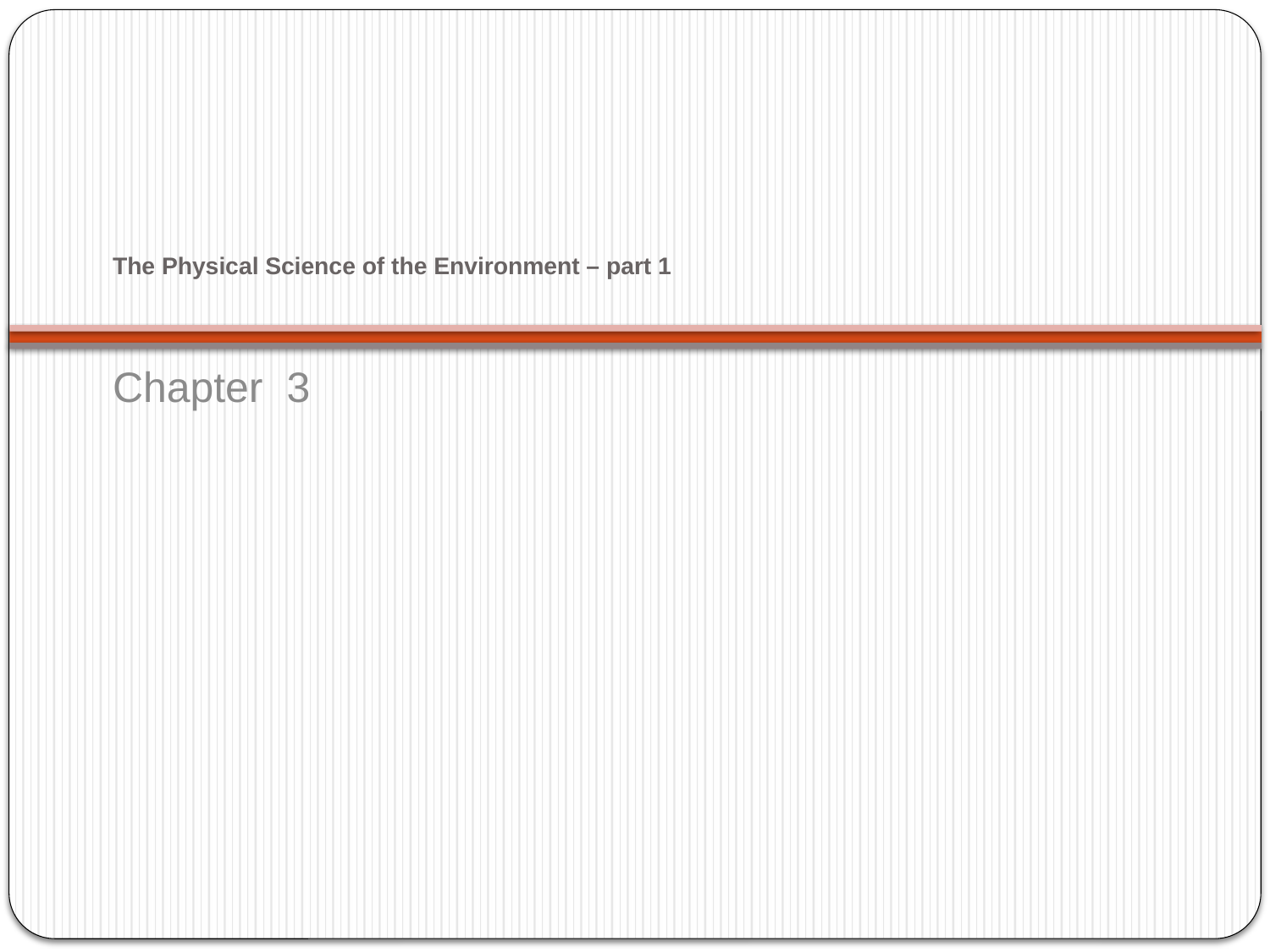

# The Physical Science of the Environment – part 1
Chapter  3